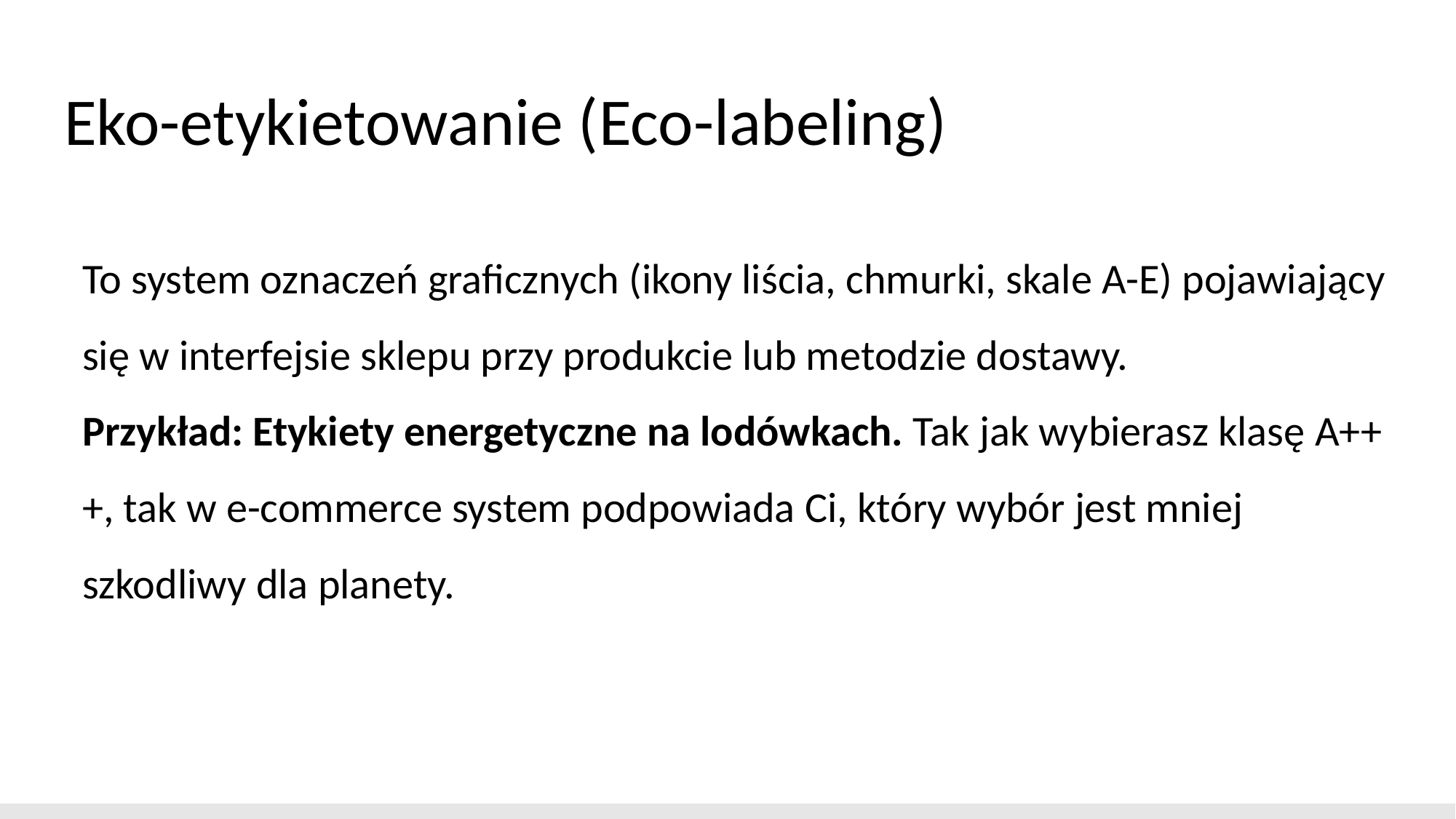

# Eko-etykietowanie (Eco-labeling)
To system oznaczeń graficznych (ikony liścia, chmurki, skale A-E) pojawiający się w interfejsie sklepu przy produkcie lub metodzie dostawy.
Przykład: Etykiety energetyczne na lodówkach. Tak jak wybierasz klasę A+++, tak w e-commerce system podpowiada Ci, który wybór jest mniej szkodliwy dla planety.